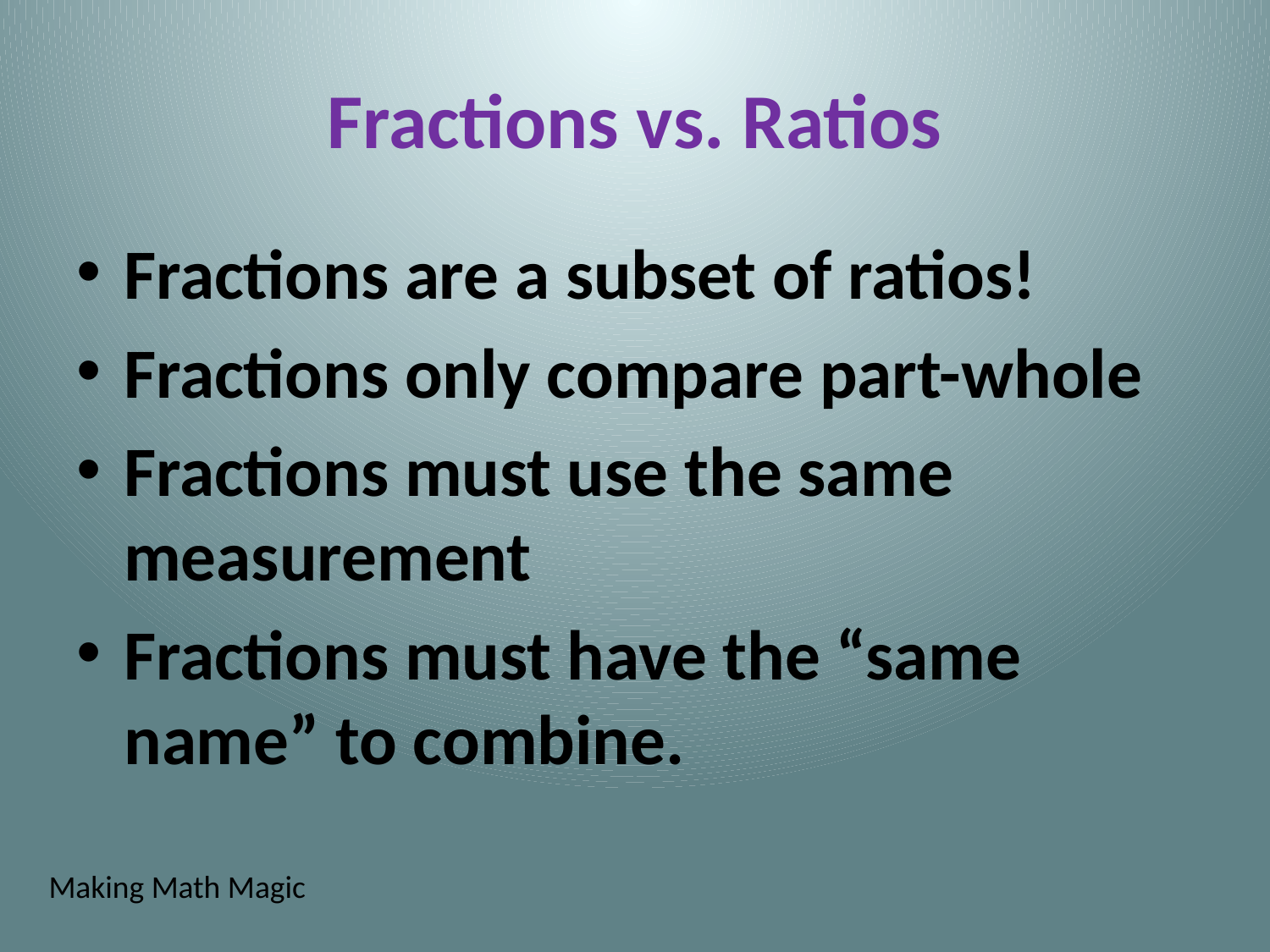

# Fractions vs. Ratios
Fractions are a subset of ratios!
Fractions only compare part-whole
Fractions must use the same measurement
Fractions must have the “same name” to combine.

Making Math Magic